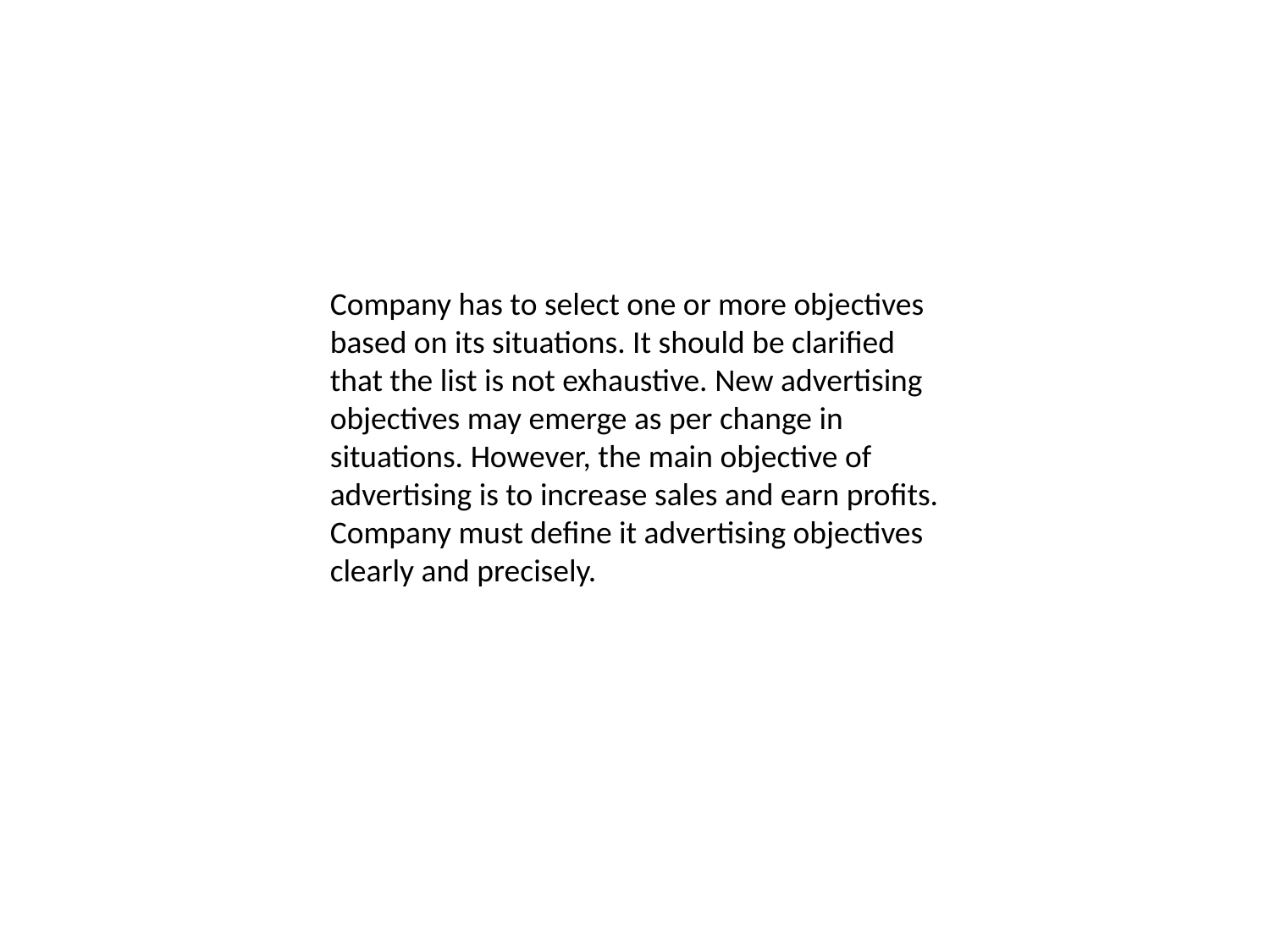

Company has to select one or more objectives based on its situations. It should be clarified that the list is not exhaustive. New advertising objectives may emerge as per change in situations. However, the main objective of advertising is to increase sales and earn profits. Company must define it advertising objectives clearly and precisely.